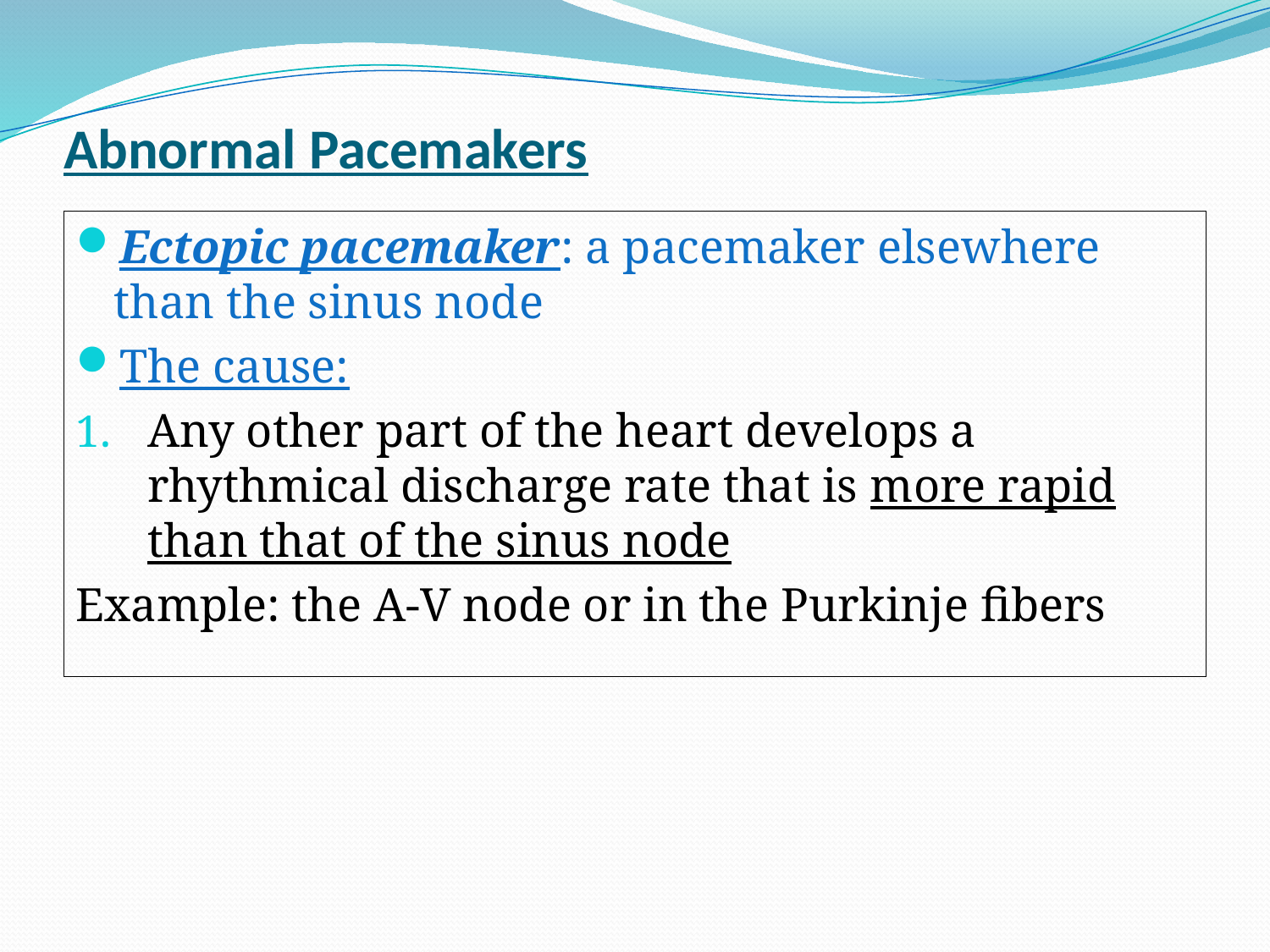

# Abnormal Pacemakers
Ectopic pacemaker: a pacemaker elsewhere than the sinus node
The cause:
Any other part of the heart develops a rhythmical discharge rate that is more rapid than that of the sinus node
Example: the A-V node or in the Purkinje fibers